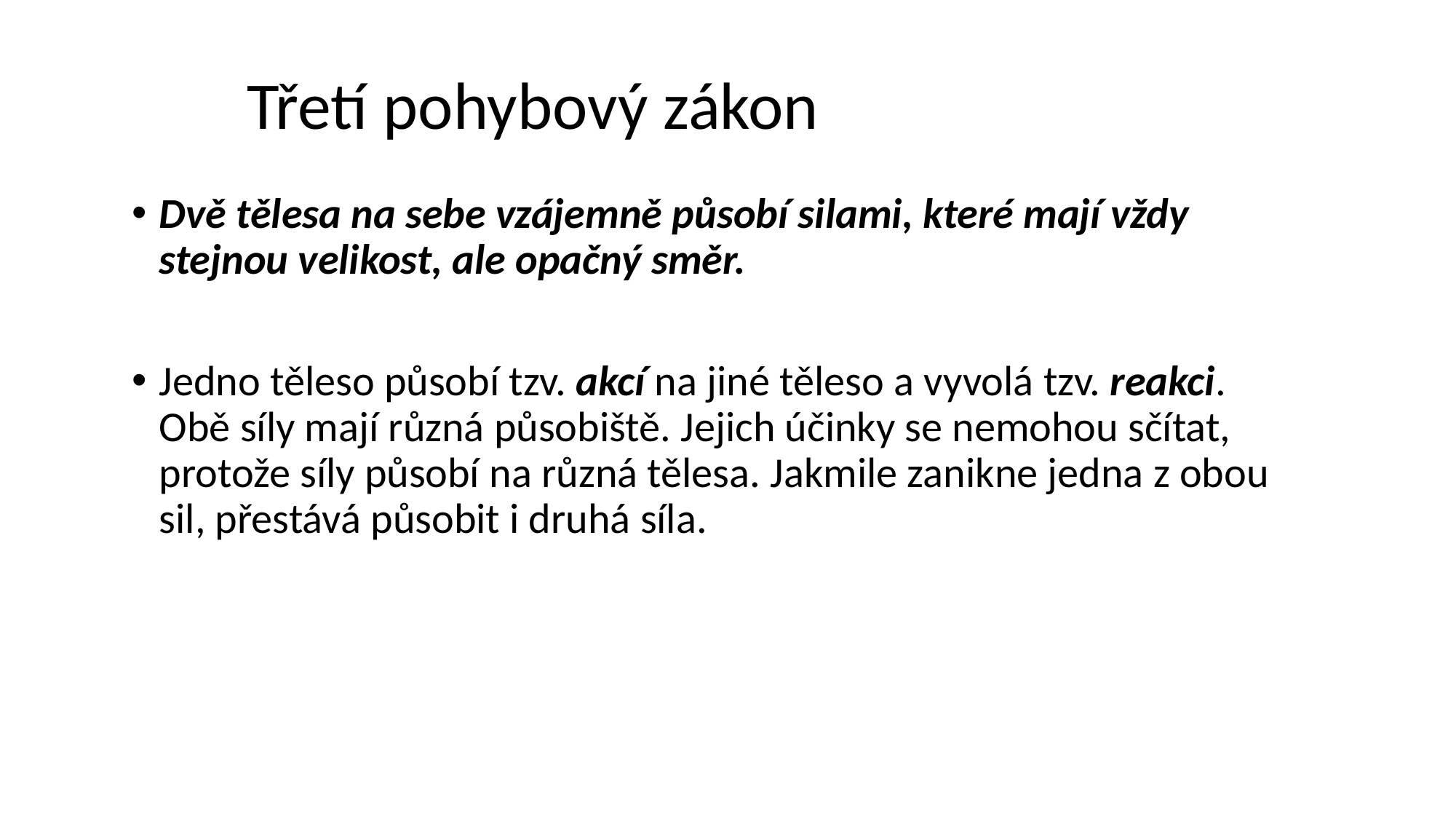

# Třetí pohybový zákon
Dvě tělesa na sebe vzájemně působí silami, které mají vždy stejnou velikost, ale opačný směr.

Jedno těleso působí tzv. akcí na jiné těleso a vyvolá tzv. reakci.  Obě síly mají různá působiště. Jejich účinky se nemohou sčítat, protože síly působí na různá tělesa. Jakmile zanikne jedna z obou sil, přestává působit i druhá síla.